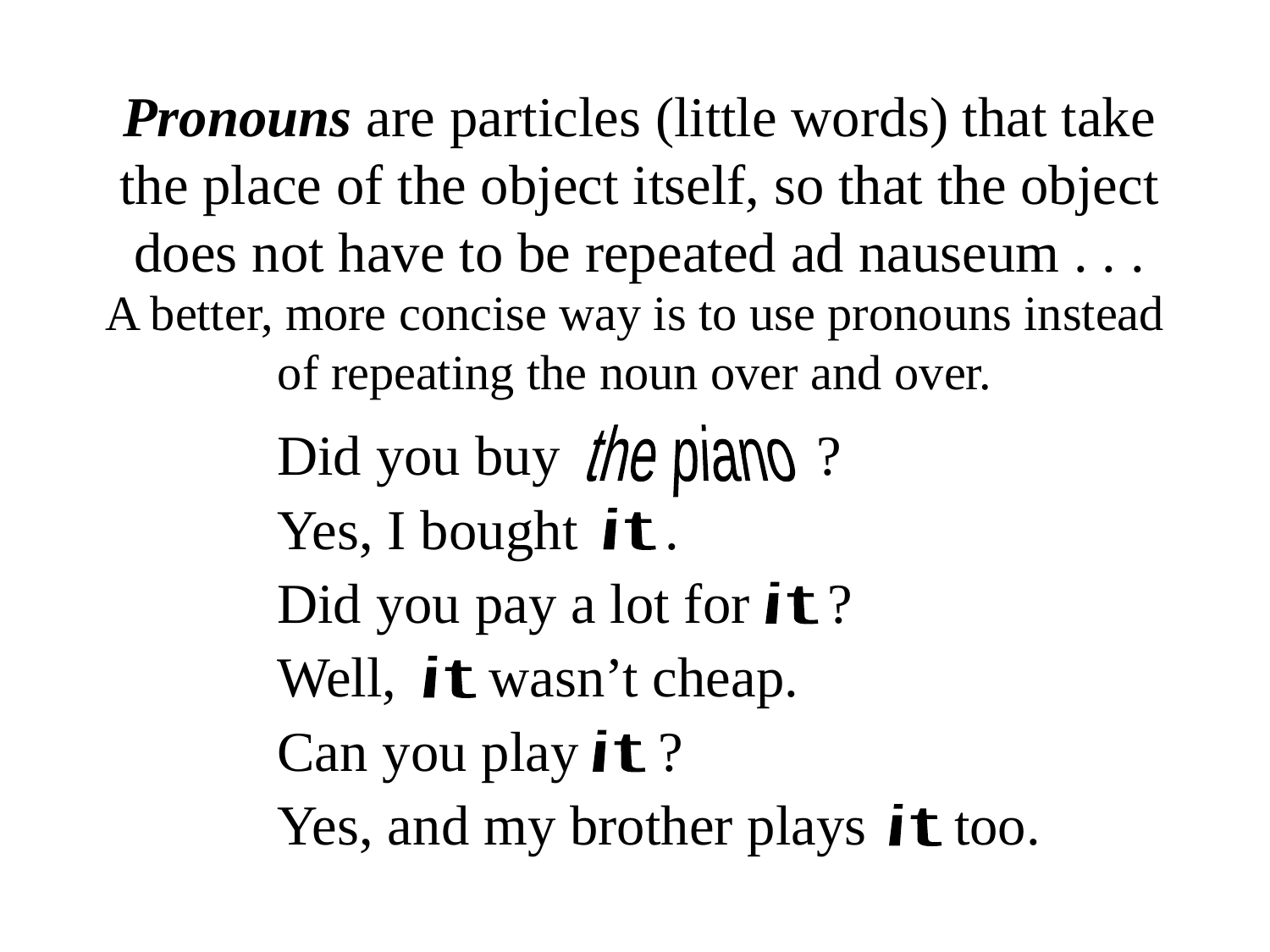

Pronouns are particles (little words) that take the place of the object itself, so that the object does not have to be repeated ad nauseum . . .
A better, more concise way is to use pronouns instead of repeating the noun over and over.
Did you buy
?
the piano
Yes, I bought
.
it
Did you pay a lot for
?
it
Well,
wasn’t cheap.
it
Can you play
?
it
Yes, and my brother plays
too.
it